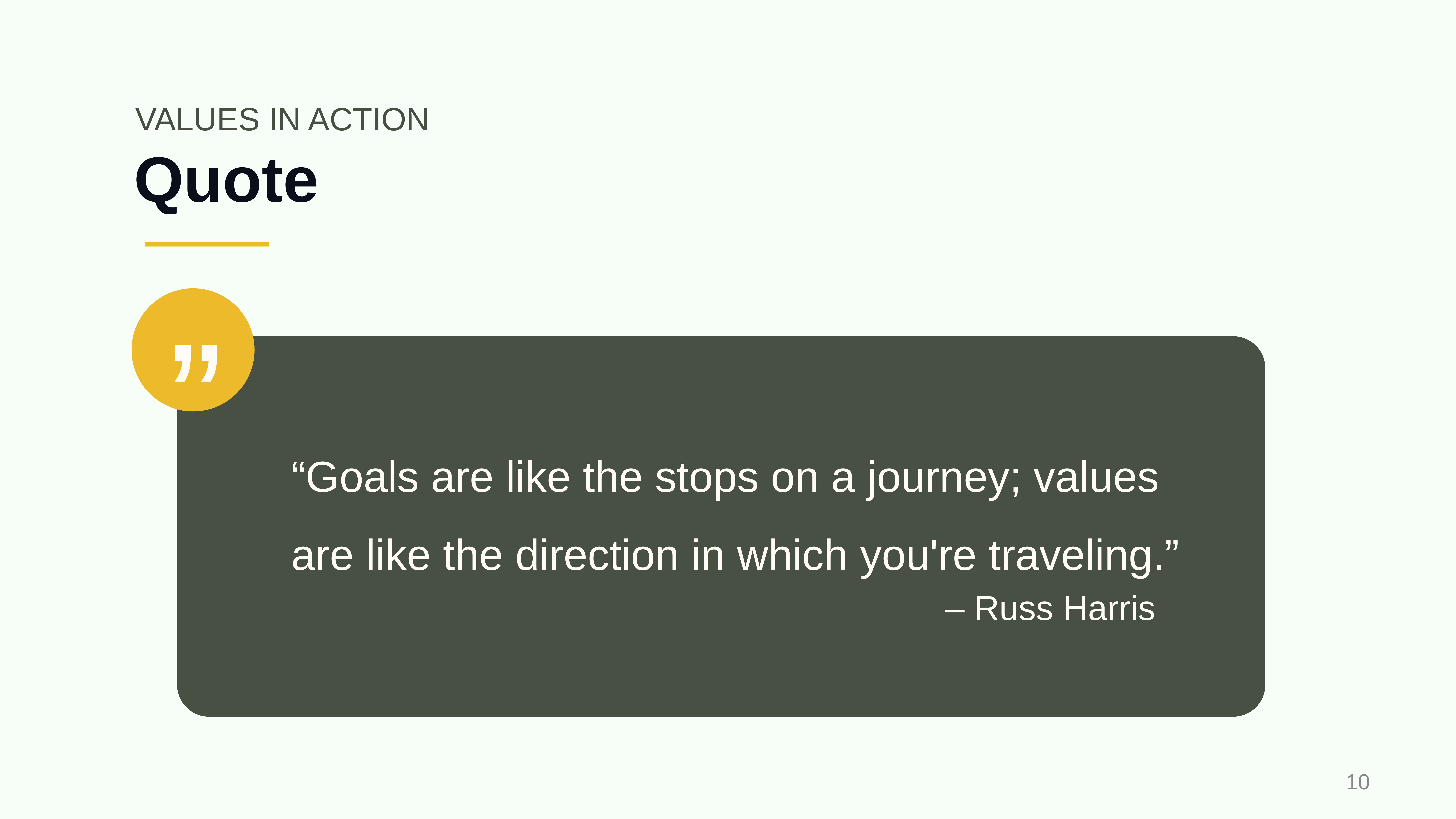

VALUES IN ACTION
# Quote

”

“Goals are like the stops on a journey; values are like the direction in which you're traveling.”
– Russ Harris
10